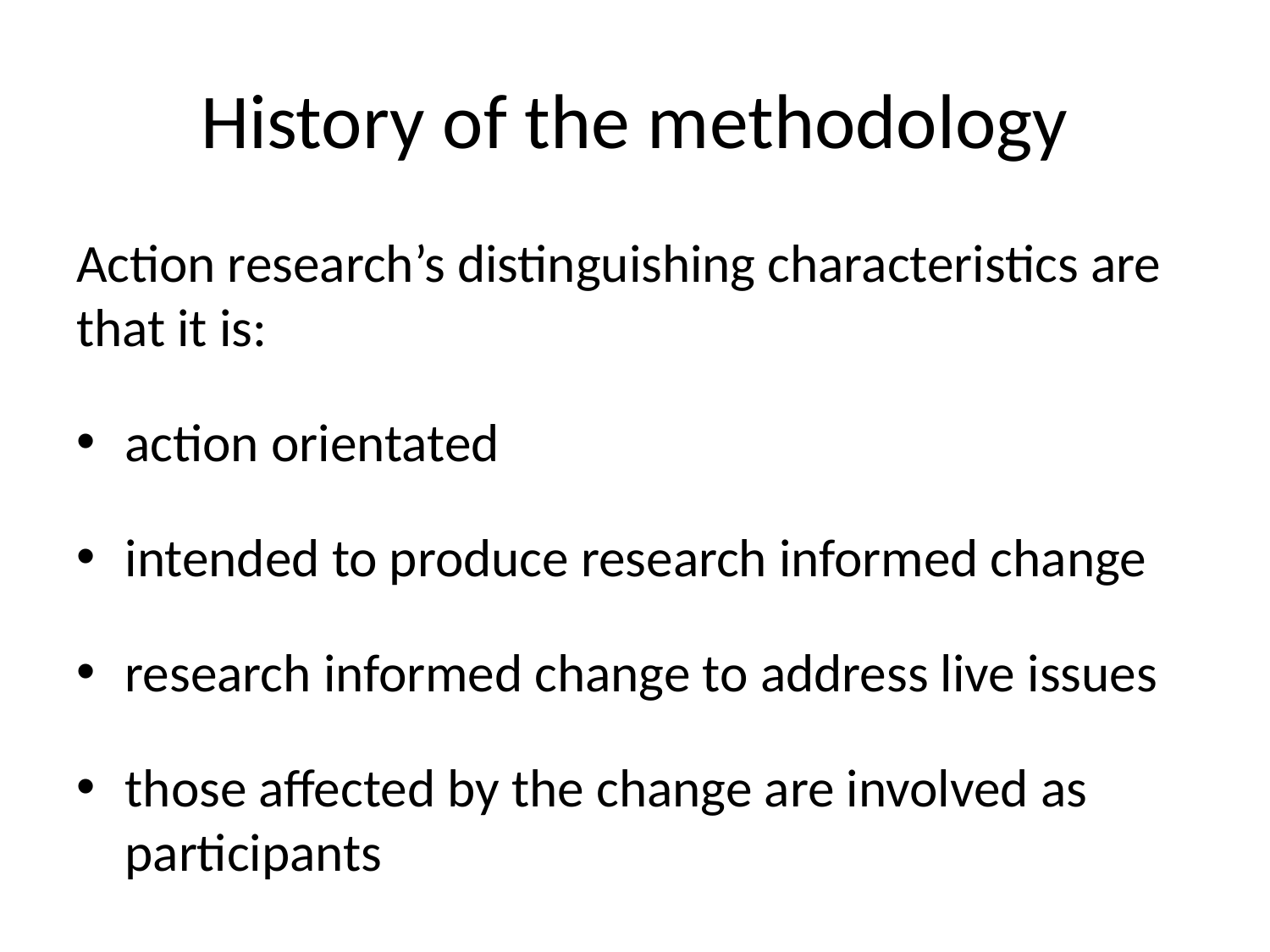

# History of the methodology
Action research’s distinguishing characteristics are that it is:
action orientated
intended to produce research informed change
research informed change to address live issues
those affected by the change are involved as participants